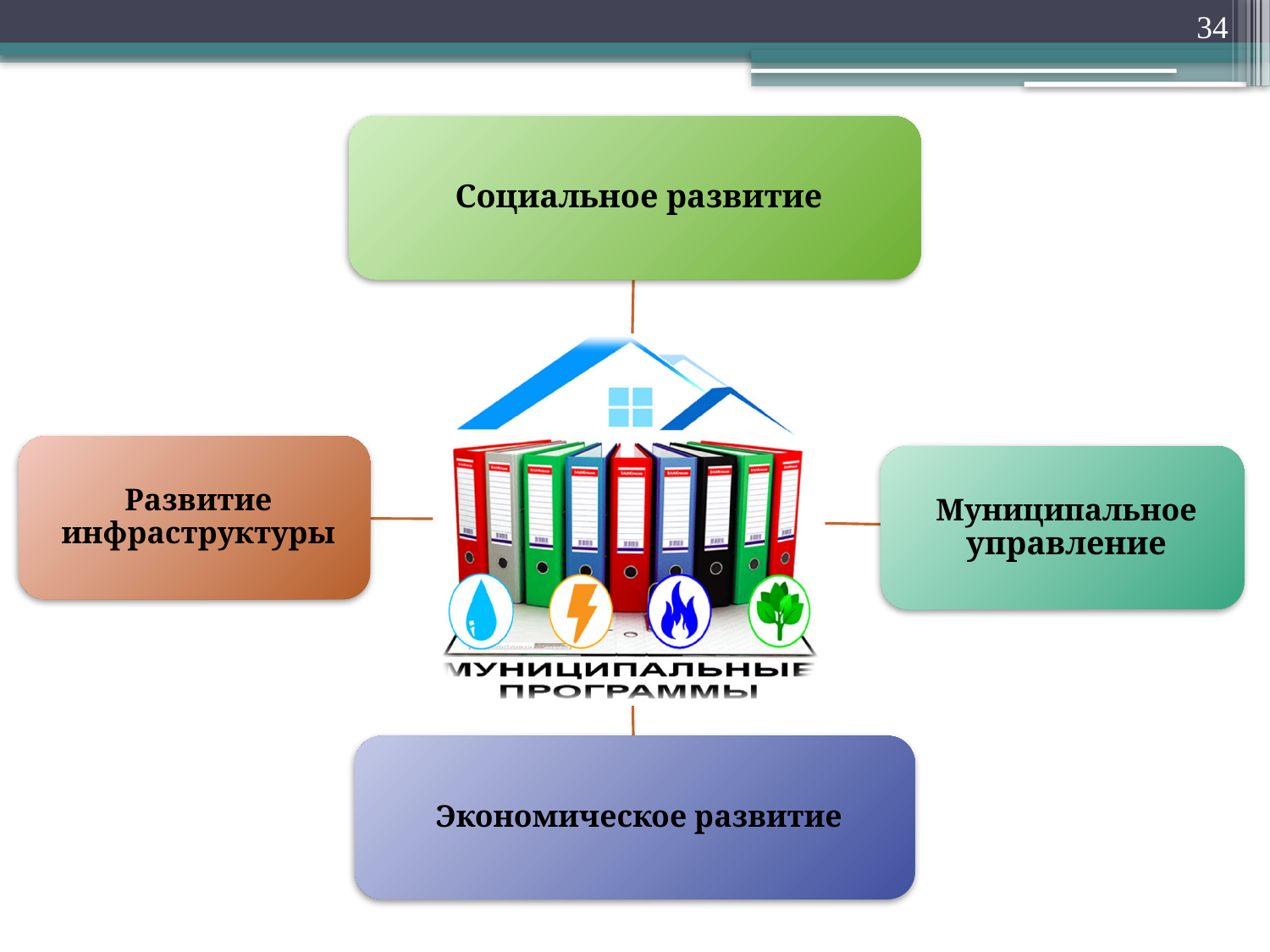

34

Экономическое развитие
Муниципальное управление
Социальное развитие
Развитие инфраструктуры